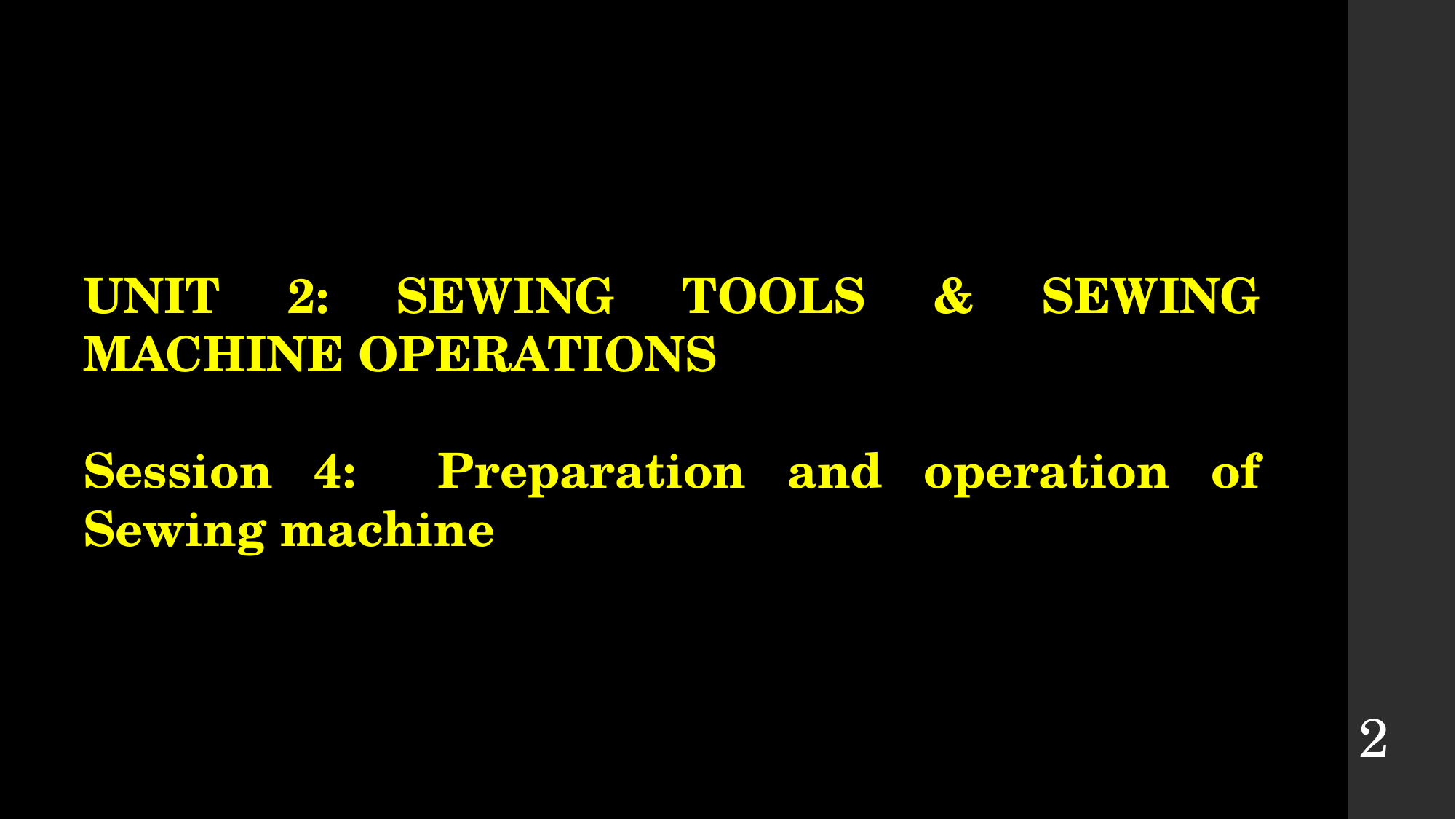

UNIT 2: SEWING TOOLS & SEWING MACHINE OPERATIONS

Session 4:  Preparation and operation of Sewing machine
2